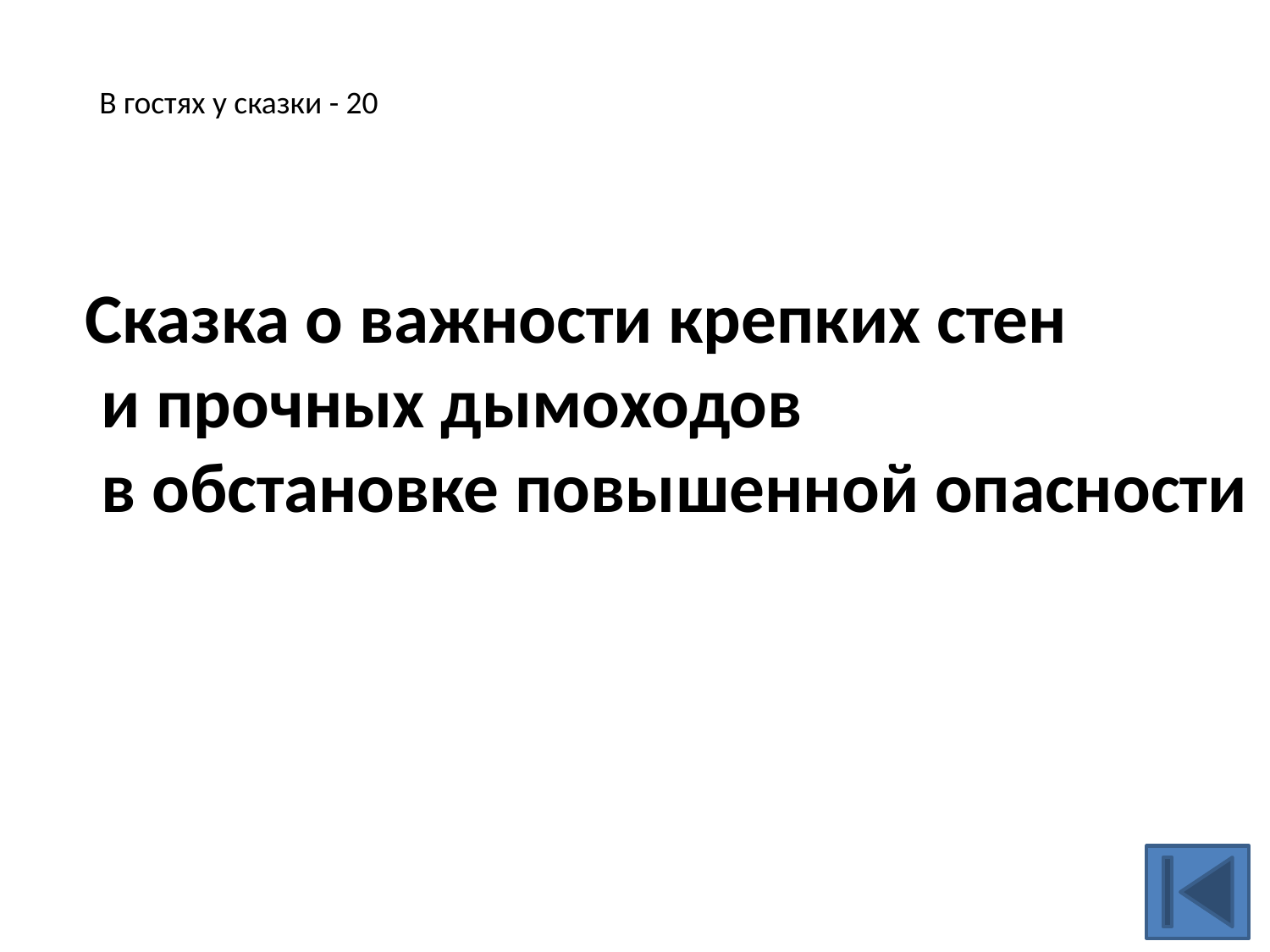

В гостях у сказки - 20
Сказка о важности крепких стен
 и прочных дымоходов
 в обстановке повышенной опасности